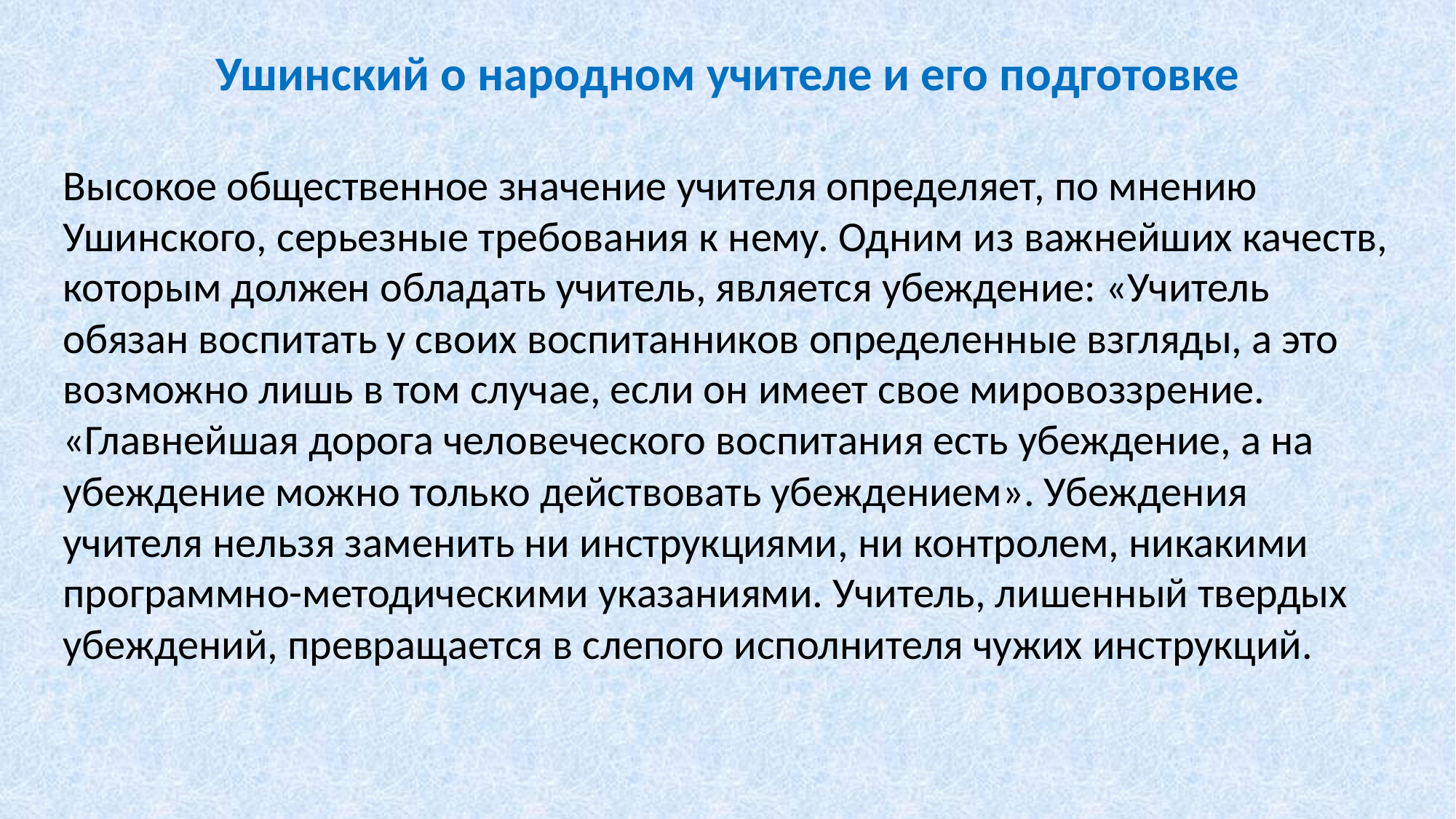

Ушинский о народном учителе и его подготовке
Высокое общественное значение учителя определяет, по мнению Ушинского, серьезные требования к нему. Одним из важнейших качеств, которым должен обладать учитель, является убеждение: «Учитель обязан воспитать у своих воспитанников определенные взгляды, а это возможно лишь в том случае, если он имеет свое мировоззрение. «Главнейшая дорога человеческого воспитания есть убеждение, а на убеждение можно только действовать убеждением». Убеждения учителя нельзя заменить ни инструкциями, ни контролем, никакими программно-методическими указаниями. Учитель, лишенный твердых убеждений, превращается в слепого исполнителя чужих инструкций.